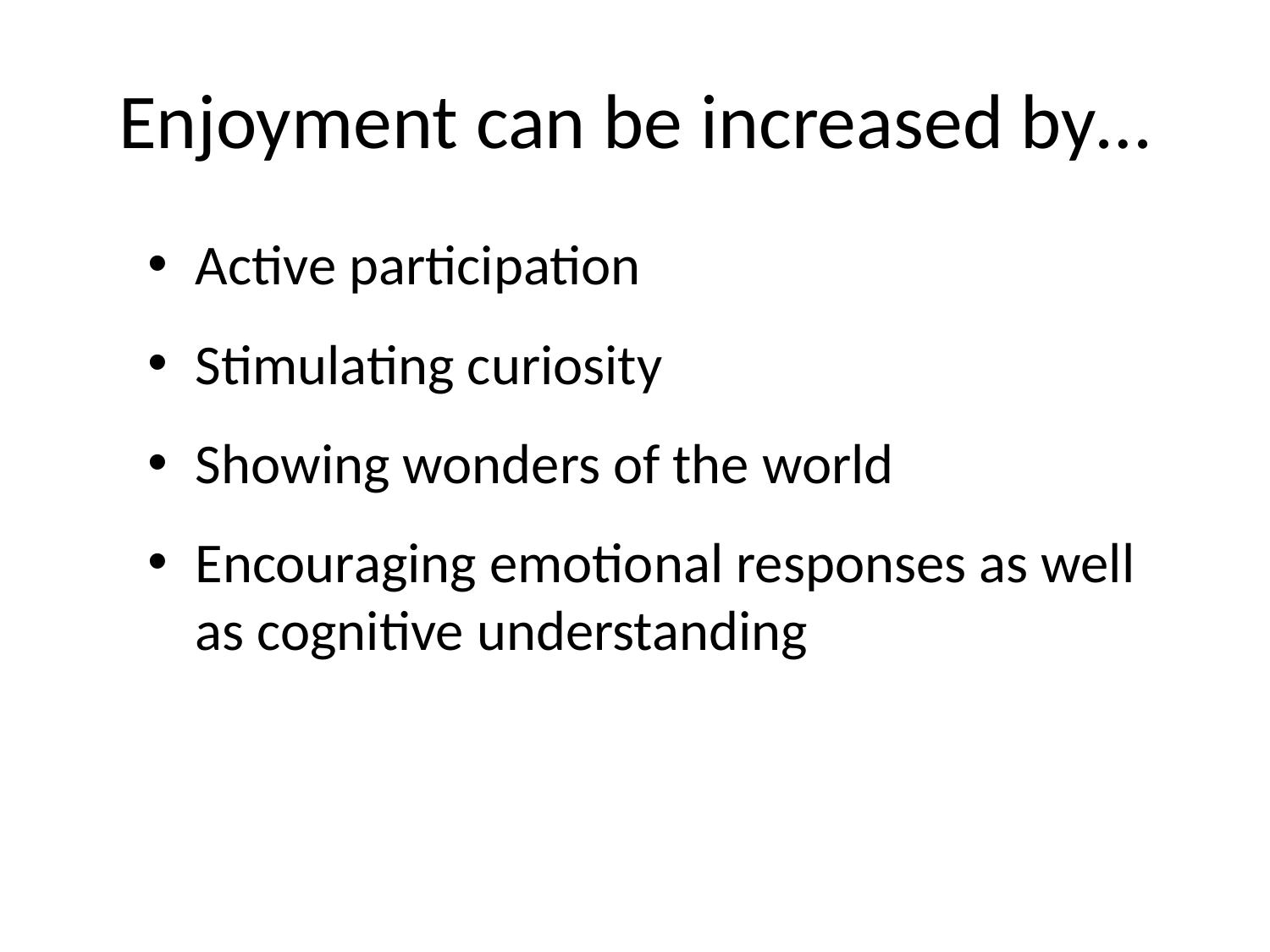

# Enjoyment can be increased by…
Active participation
Stimulating curiosity
Showing wonders of the world
Encouraging emotional responses as well as cognitive understanding